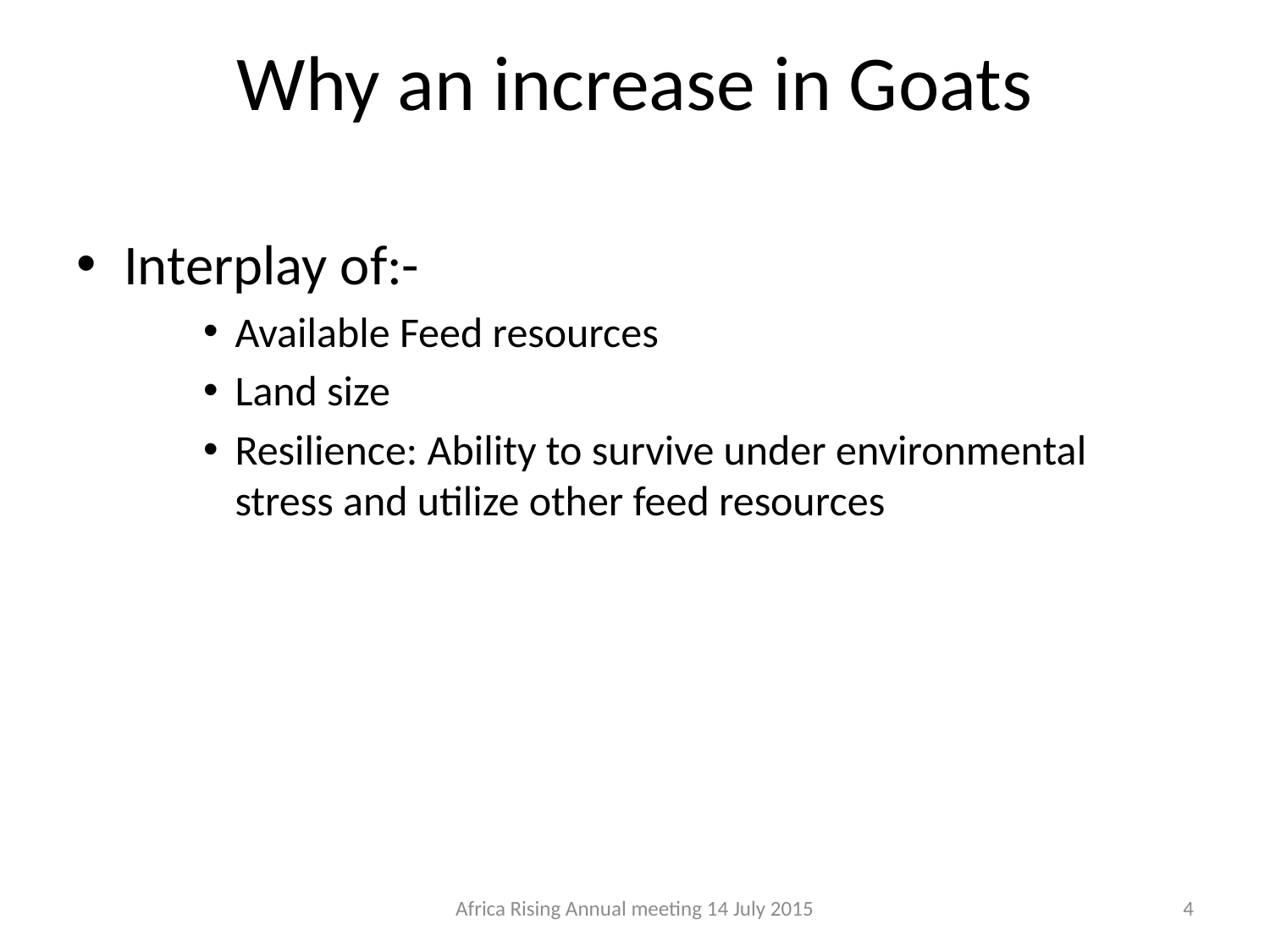

# Why an increase in Goats
Interplay of:-
Available Feed resources
Land size
Resilience: Ability to survive under environmental stress and utilize other feed resources

Africa Rising Annual meeting 14 July 2015
4